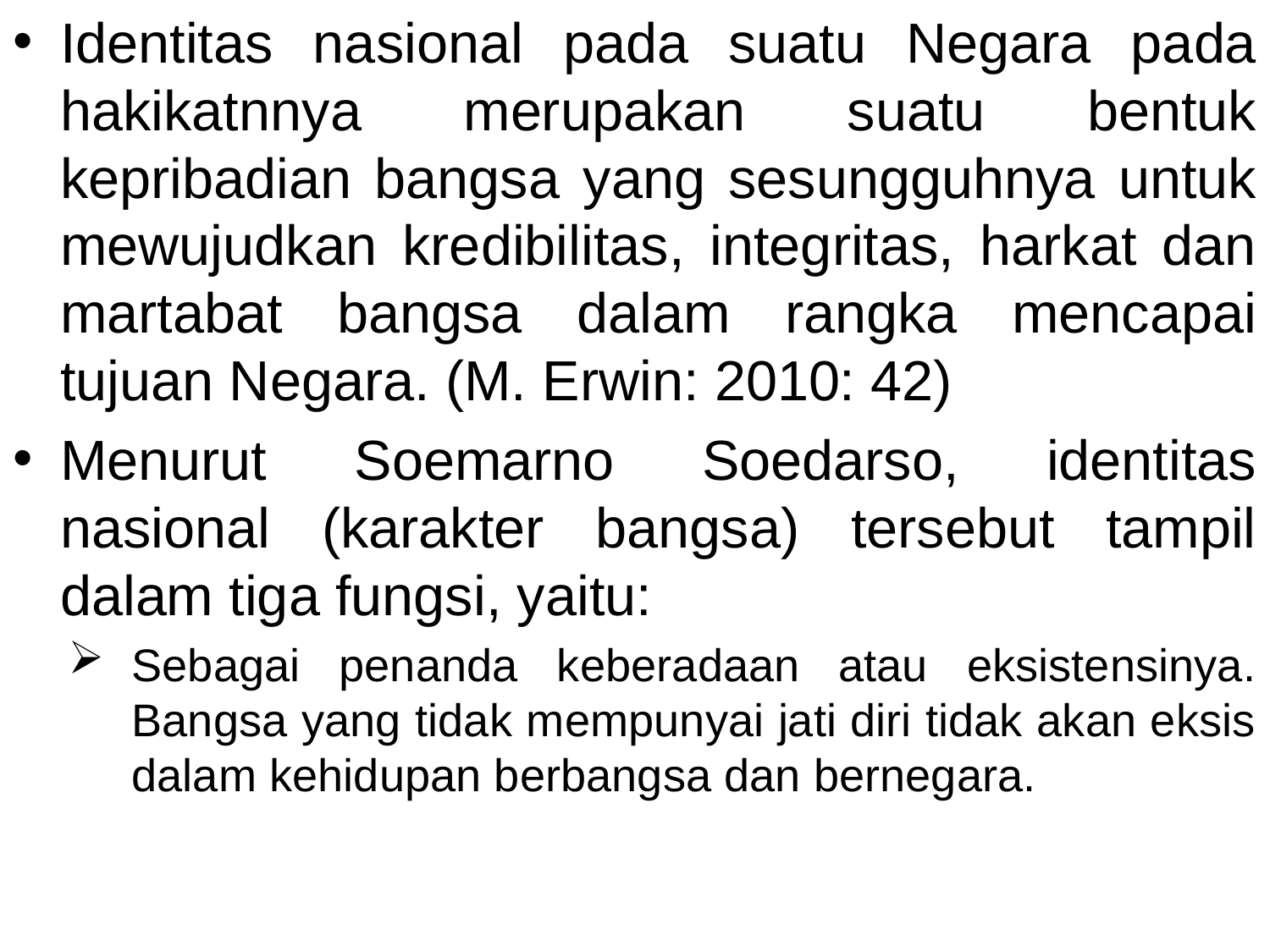

Identitas nasional pada suatu Negara pada hakikatnnya merupakan suatu bentuk kepribadian bangsa yang sesungguhnya untuk mewujudkan kredibilitas, integritas, harkat dan martabat bangsa dalam rangka mencapai tujuan Negara. (M. Erwin: 2010: 42)
Menurut Soemarno Soedarso, identitas nasional (karakter bangsa) tersebut tampil dalam tiga fungsi, yaitu:
Sebagai penanda keberadaan atau eksistensinya. Bangsa yang tidak mempunyai jati diri tidak akan eksis dalam kehidupan berbangsa dan bernegara.